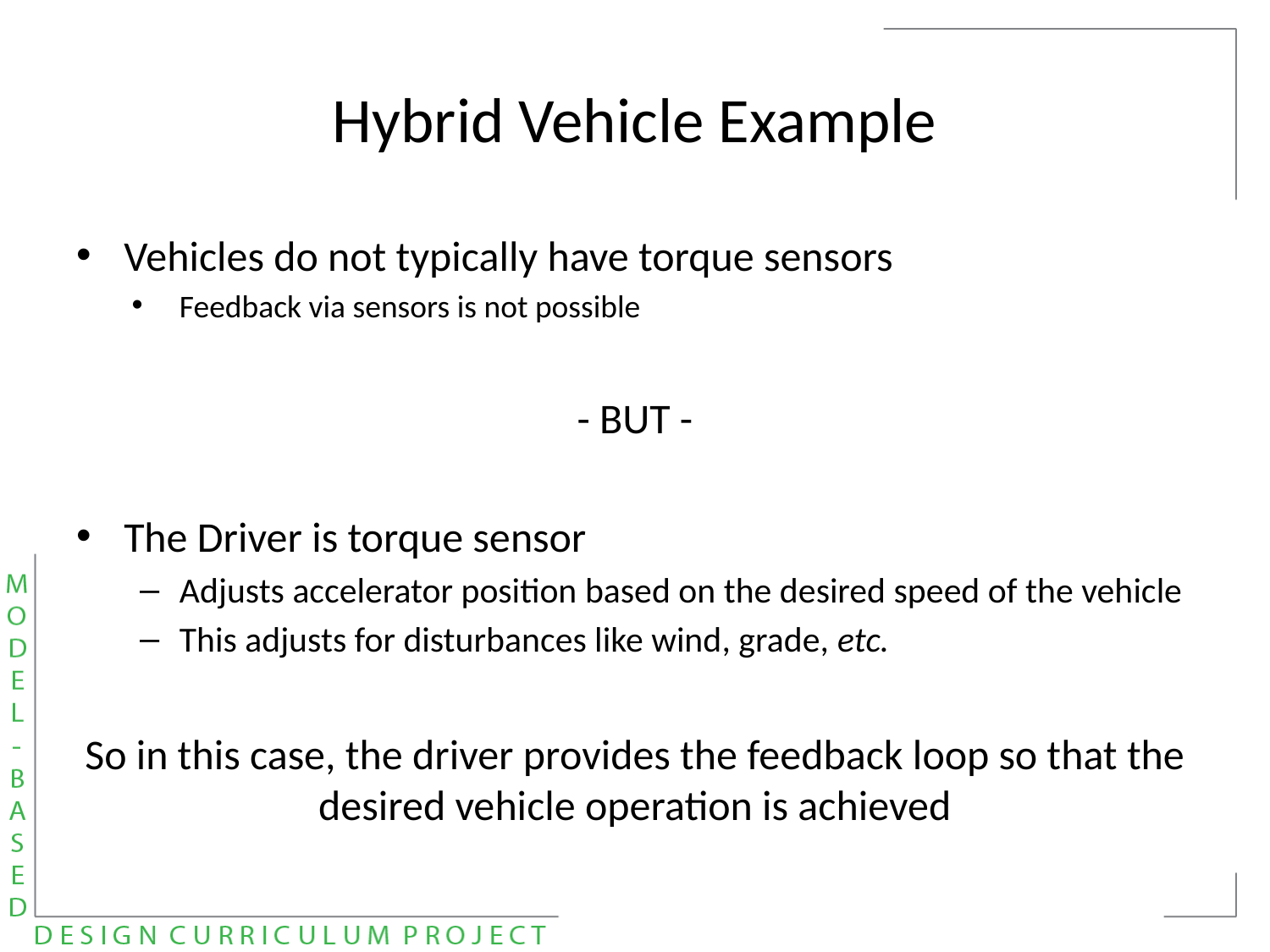

# Hybrid Vehicle Example
Vehicles do not typically have torque sensors
Feedback via sensors is not possible

- BUT -

The Driver is torque sensor
Adjusts accelerator position based on the desired speed of the vehicle
This adjusts for disturbances like wind, grade, etc.

So in this case, the driver provides the feedback loop so that the desired vehicle operation is achieved